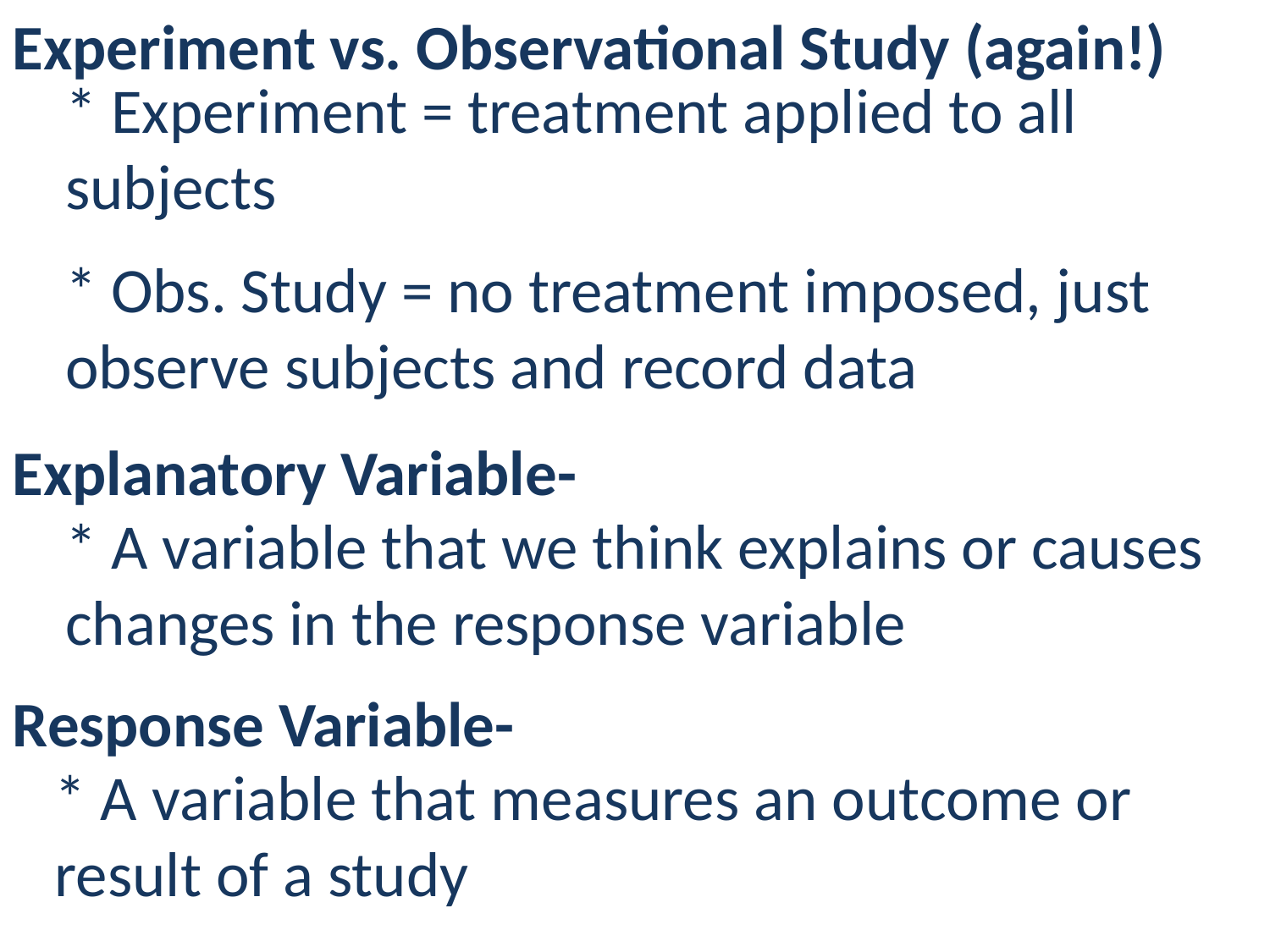

Experiment vs. Observational Study (again!)
* Experiment = treatment applied to all subjects
* Obs. Study = no treatment imposed, just observe subjects and record data
Explanatory Variable-
* A variable that we think explains or causes changes in the response variable
Response Variable-
* A variable that measures an outcome or result of a study